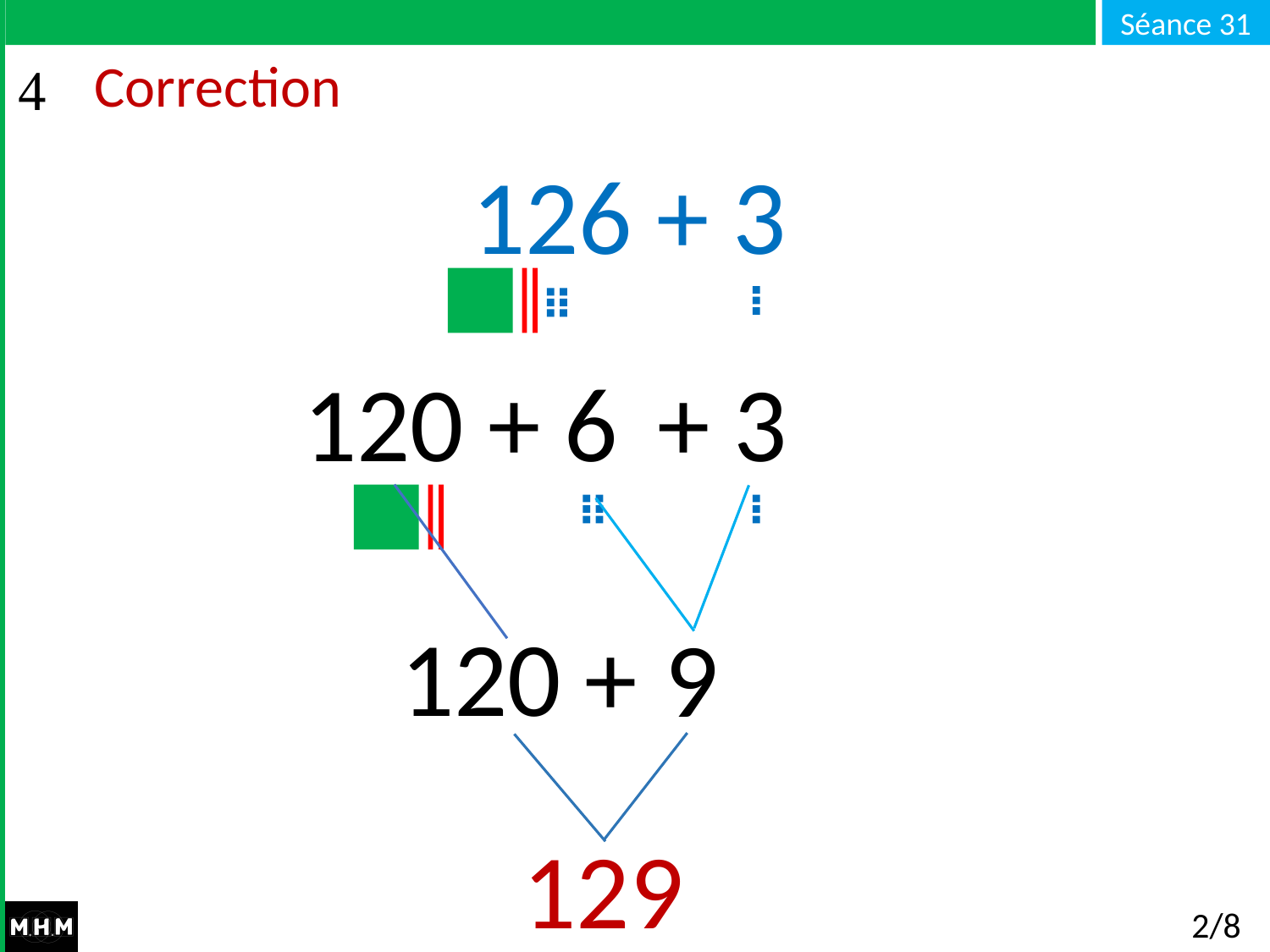

# Correction
126 + 3

+ 3
120 + 6

120 +
9
129
2/8